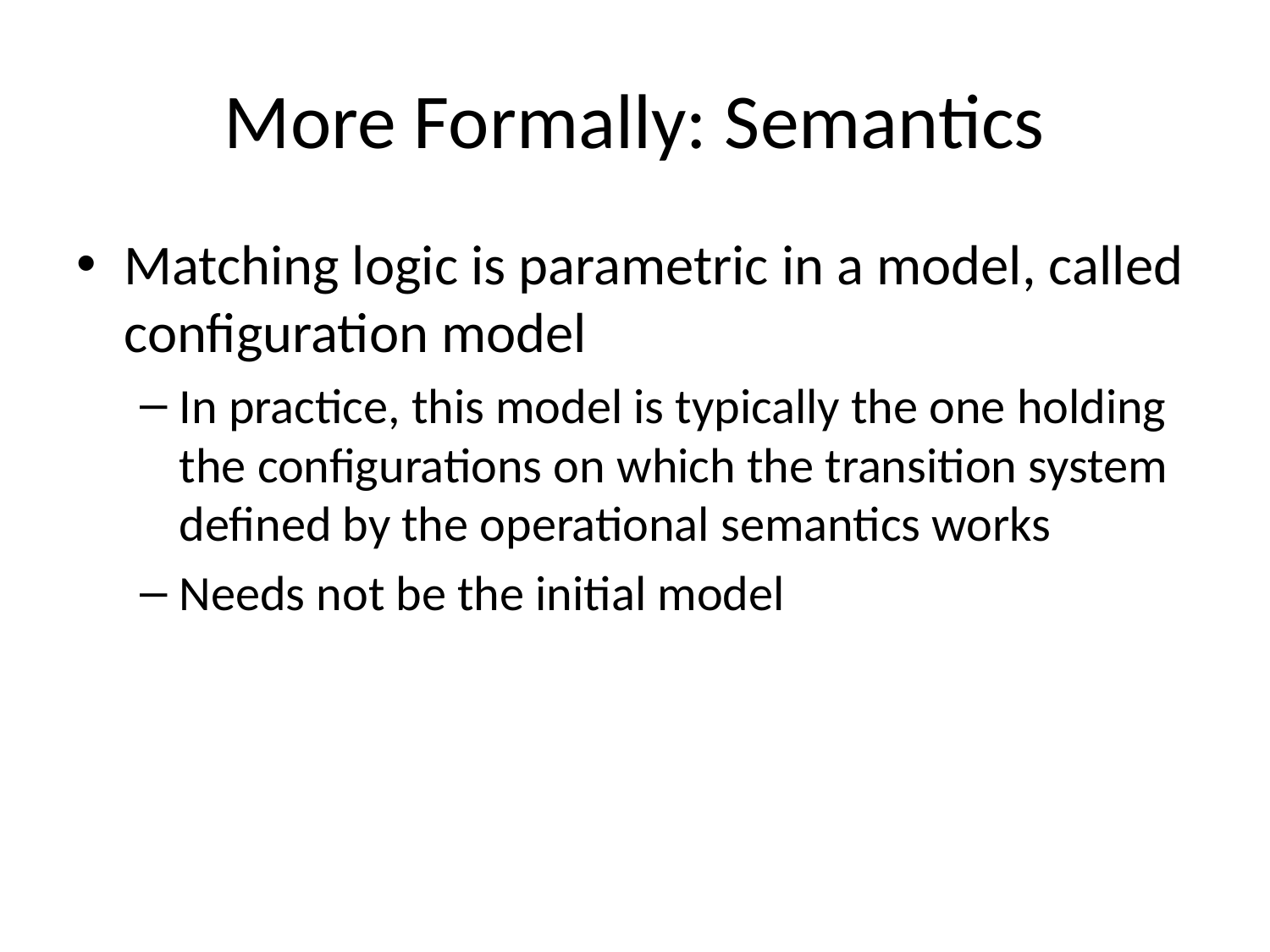

# More Formally: Semantics
Matching logic is parametric in a model, called configuration model
In practice, this model is typically the one holding the configurations on which the transition system defined by the operational semantics works
Needs not be the initial model